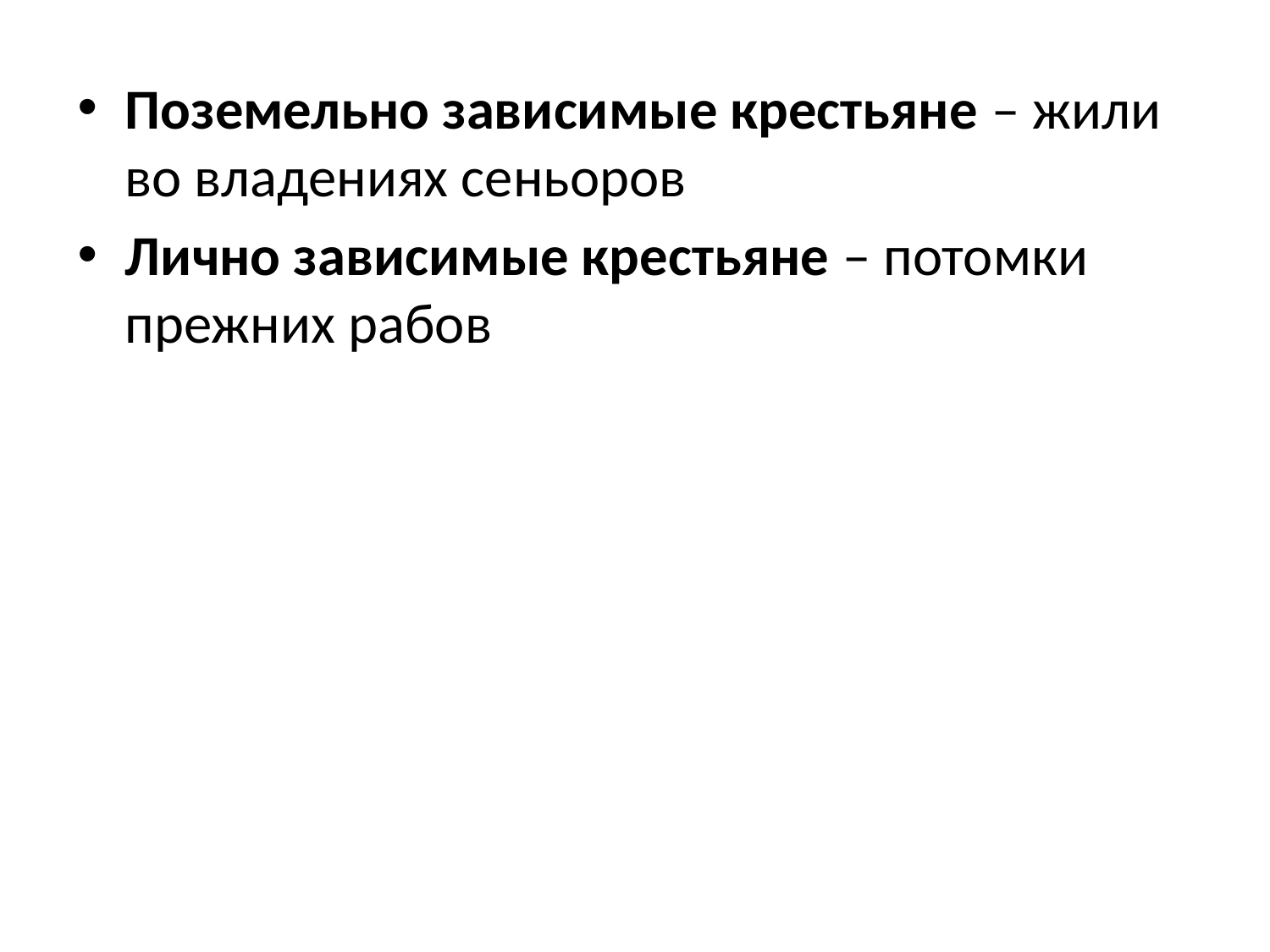

Поземельно зависимые крестьяне – жили во владениях сеньоров
Лично зависимые крестьяне – потомки прежних рабов